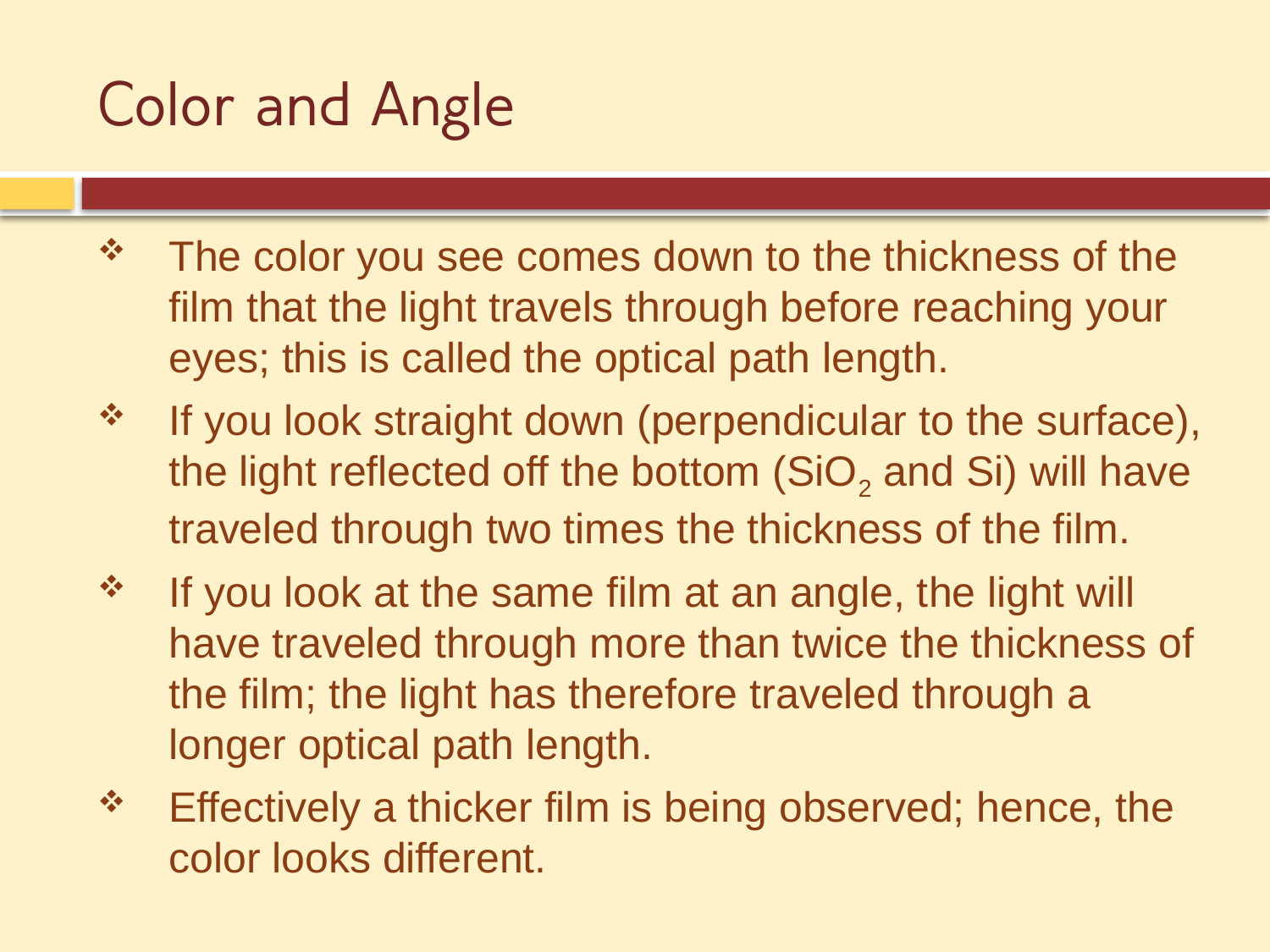

# Color and Angle
The color you see comes down to the thickness of the film that the light travels through before reaching your eyes; this is called the optical path length.
If you look straight down (perpendicular to the surface), the light reflected off the bottom (SiO2 and Si) will have traveled through two times the thickness of the film.
If you look at the same film at an angle, the light will have traveled through more than twice the thickness of the film; the light has therefore traveled through a longer optical path length.
Effectively a thicker film is being observed; hence, the color looks different.